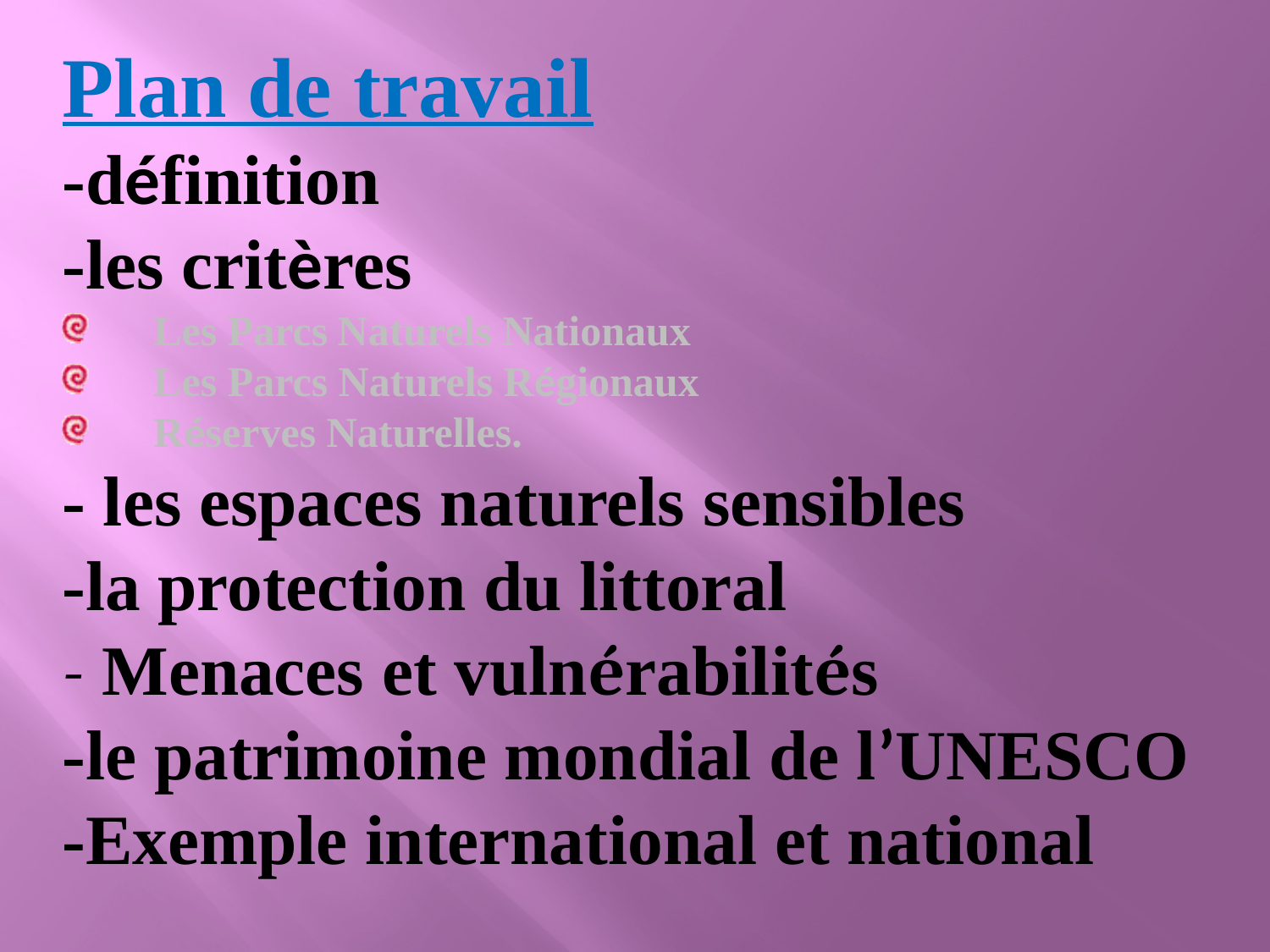

Plan de travail
-définition
-les critères
      Les Parcs Naturels Nationaux
      Les Parcs Naturels Régionaux
      Réserves Naturelles.
- les espaces naturels sensibles
-la protection du littoral
- Menaces et vulnérabilités
-le patrimoine mondial de l’UNESCO
-Exemple international et national